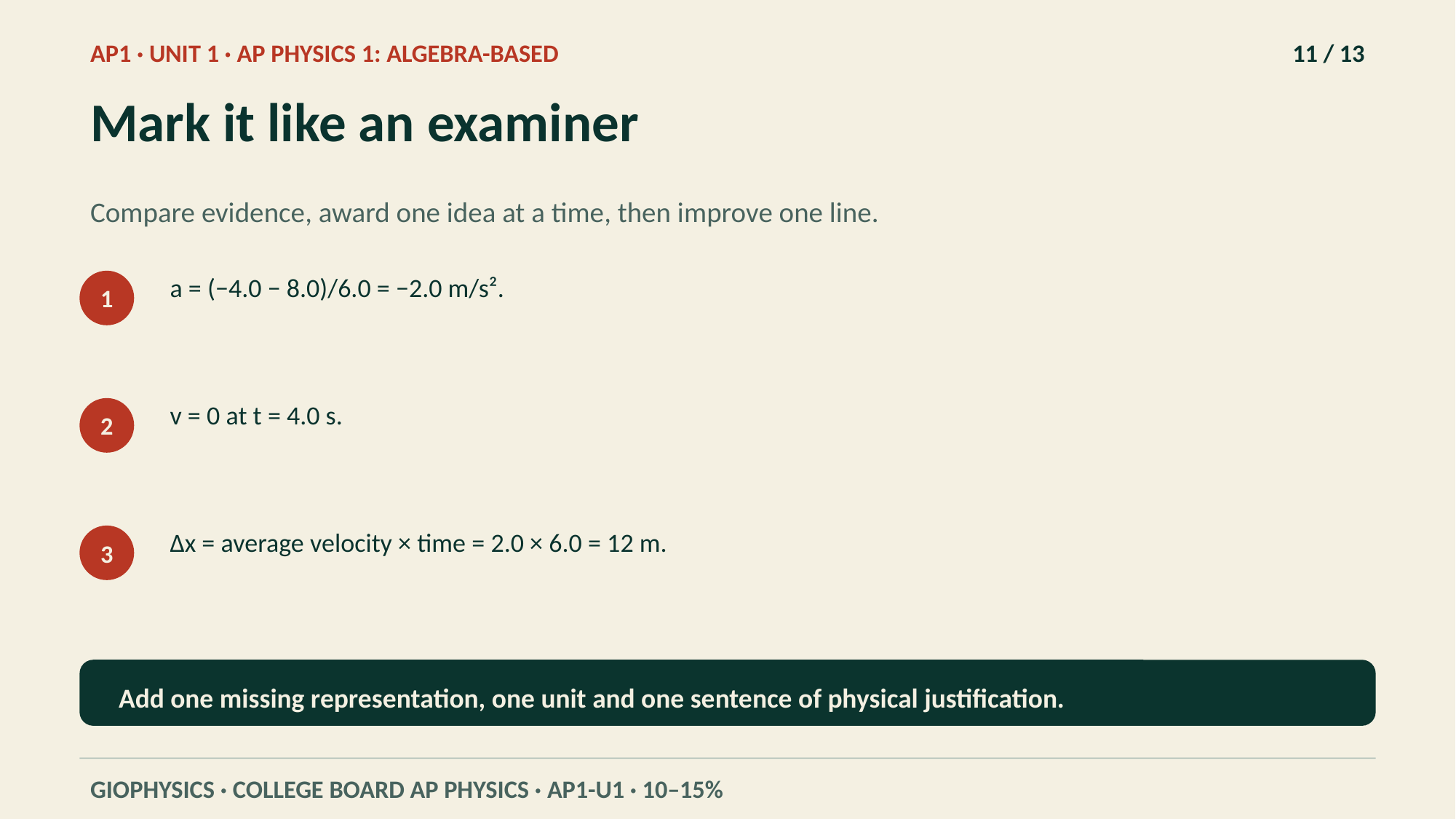

AP1 · UNIT 1 · AP PHYSICS 1: ALGEBRA-BASED
11 / 13
Mark it like an examiner
Compare evidence, award one idea at a time, then improve one line.
a = (−4.0 − 8.0)/6.0 = −2.0 m/s².

1
v = 0 at t = 4.0 s.

2
Δx = average velocity × time = 2.0 × 6.0 = 12 m.

3

Add one missing representation, one unit and one sentence of physical justification.

GIOPHYSICS · COLLEGE BOARD AP PHYSICS · AP1-U1 · 10–15%